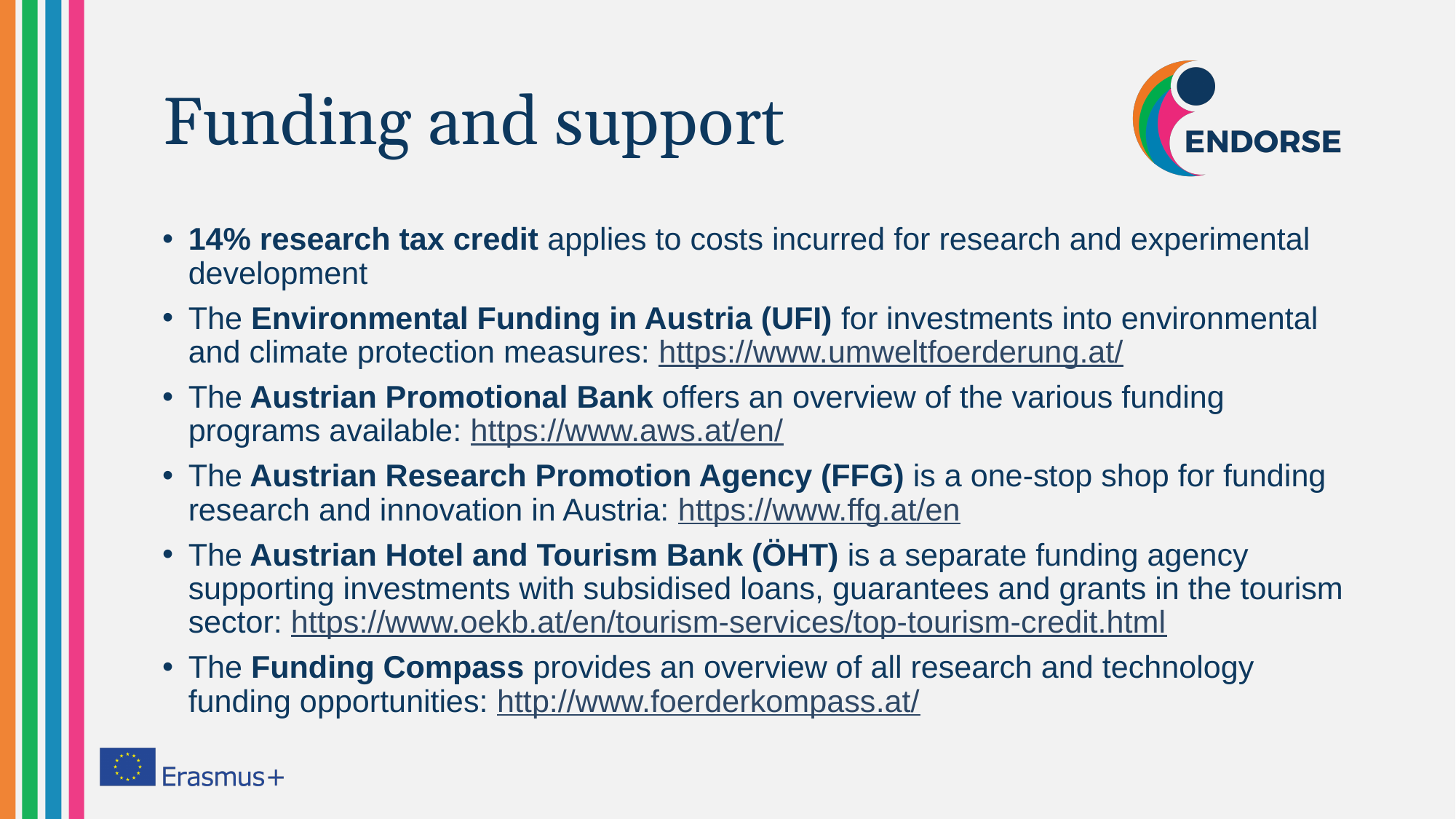

# Funding and support
14% research tax credit applies to costs incurred for research and experimental development
The Environmental Funding in Austria (UFI) for investments into environmental and climate protection measures: https://www.umweltfoerderung.at/
The Austrian Promotional Bank offers an overview of the various funding programs available: https://www.aws.at/en/
The Austrian Research Promotion Agency (FFG) is a one-stop shop for funding research and innovation in Austria: https://www.ffg.at/en
The Austrian Hotel and Tourism Bank (ÖHT) is a separate funding agency supporting investments with subsidised loans, guarantees and grants in the tourism sector: https://www.oekb.at/en/tourism-services/top-tourism-credit.html
The Funding Compass provides an overview of all research and technology funding opportunities: http://www.foerderkompass.at/